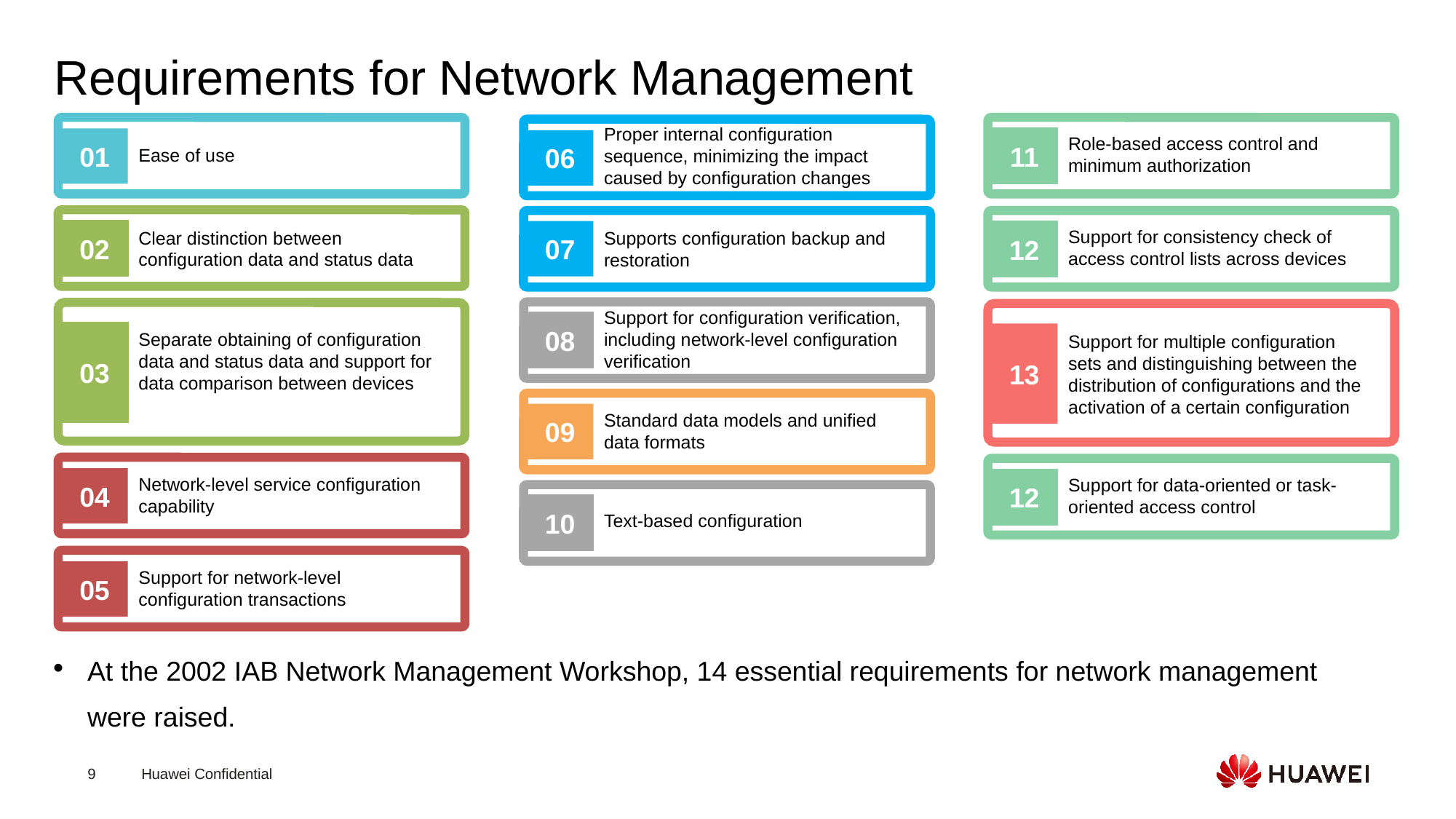

# Requirements for Network Management

01
Ease of use
Proper internal configuration sequence, minimizing the impact caused by configuration changes

06

Role-based access control and minimum authorization
11

02
Clear distinction between configuration data and status data

07
Supports configuration backup and restoration

Support for consistency check of access control lists across devices
12
Support for configuration verification, including network-level configuration verification

08

03
Separate obtaining of configuration data and status data and support for data comparison between devices

Support for multiple configuration sets and distinguishing between the distribution of configurations and the activation of a certain configuration
13

Standard data models and unified data formats
09

Network-level service configuration capability
04

Support for data-oriented or task-oriented access control
12

10
Text-based configuration

Support for network-level configuration transactions
05
At the 2002 IAB Network Management Workshop, 14 essential requirements for network management were raised.